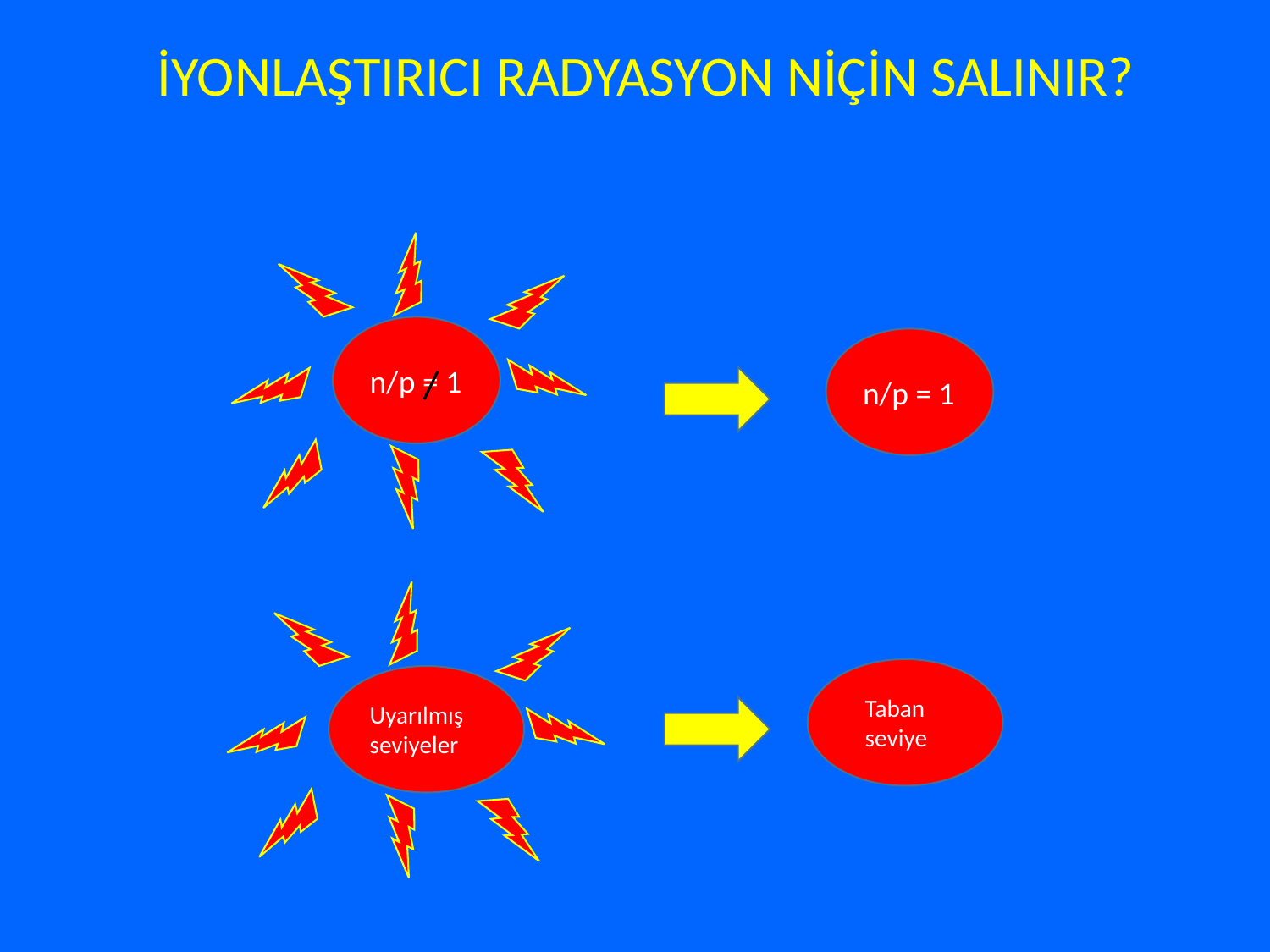

İYONLAŞTIRICI RADYASYON NİÇİN SALINIR?

n/p = 1
n/p = 1

   Taban
   seviye
Uyarılmış seviyeler